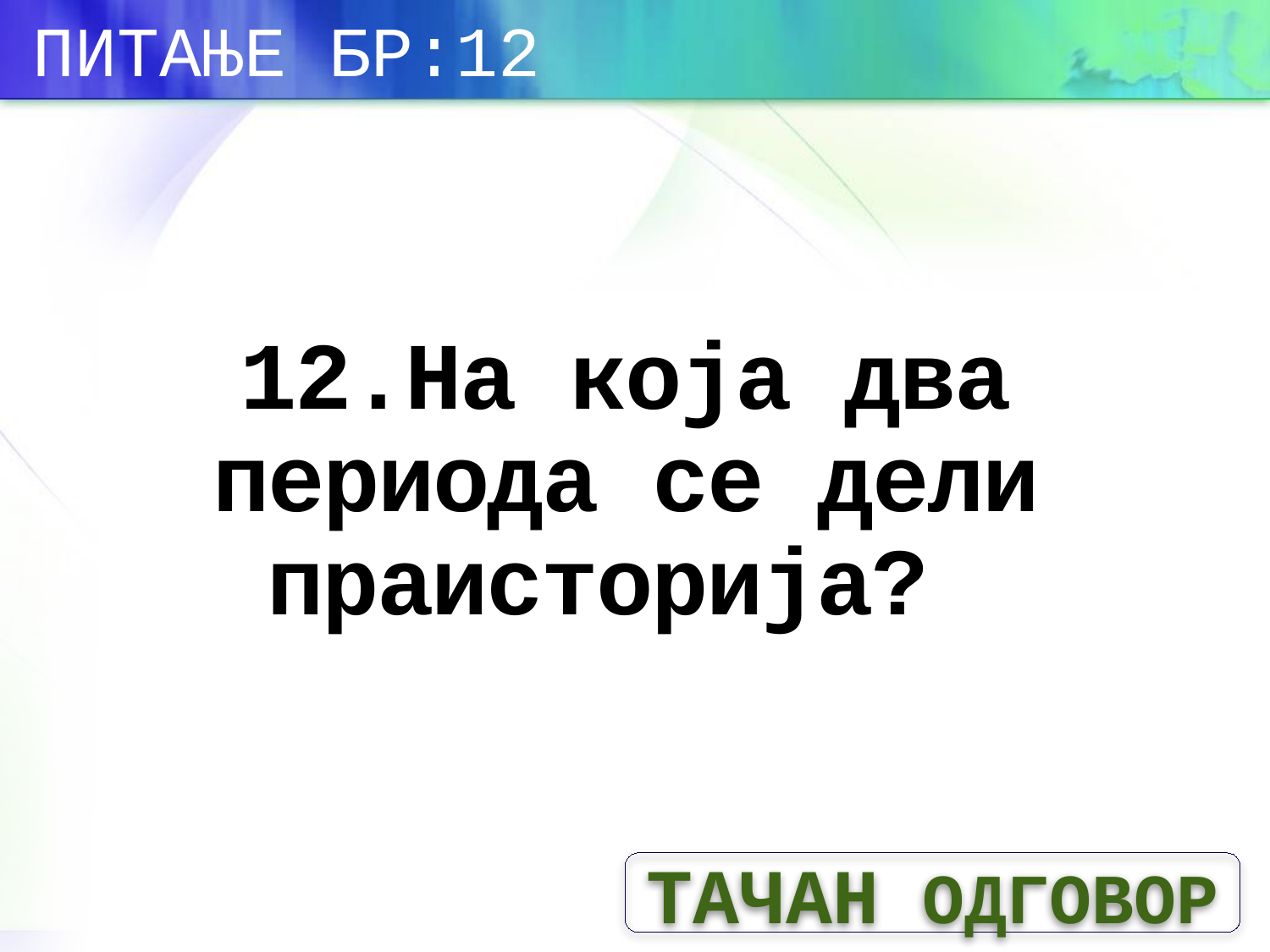

ПИТАЊЕ БР:12
# 12.На која два периода се дели праисторија?
ТАЧАН ОДГОВОР